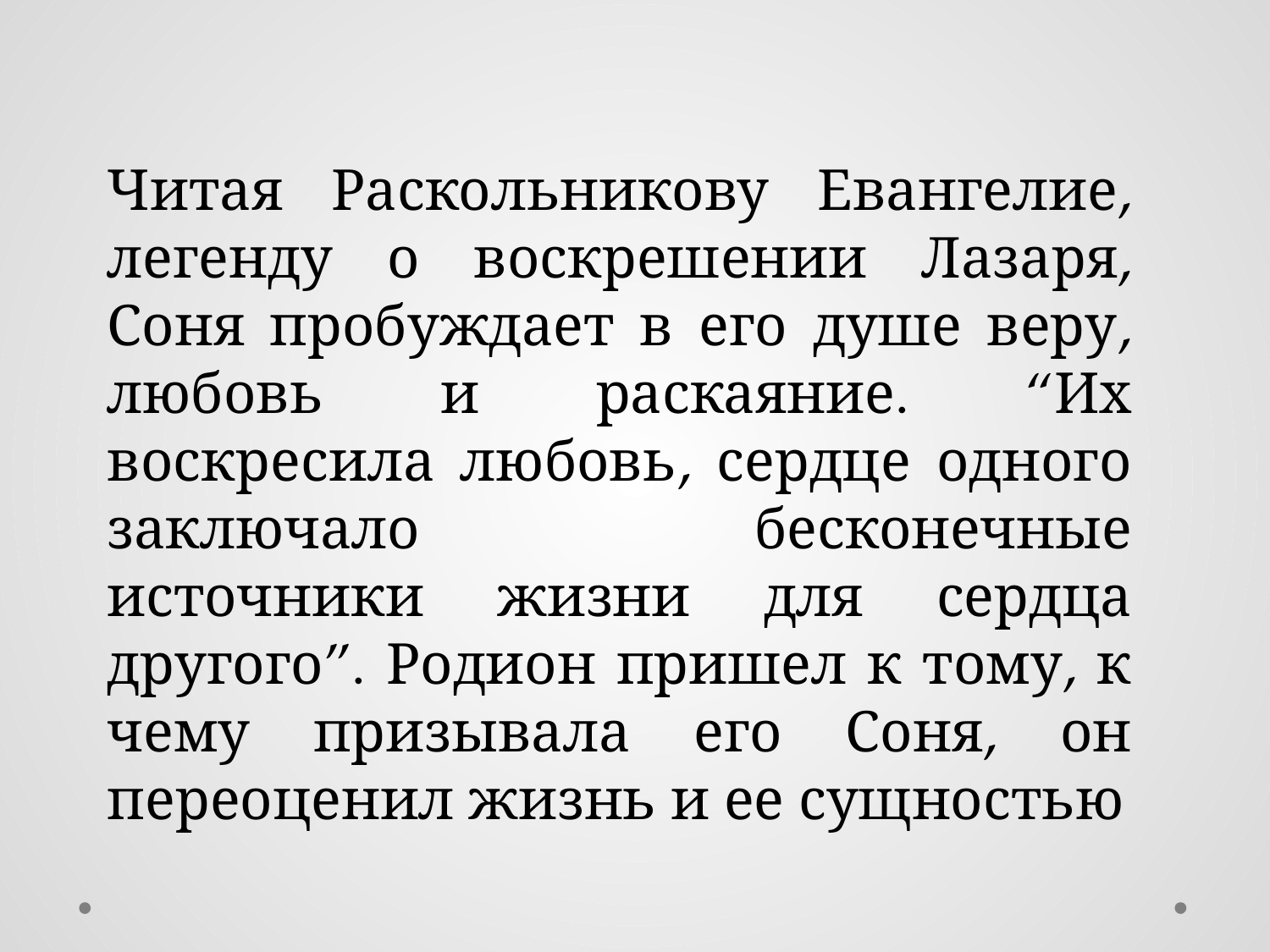

Читая Раскольникову Евангелие, легенду о воскрешении Лазаря, Соня пробуждает в его душе веру, любовь и раскаяние. “Их воскресила любовь, сердце одного заключало бесконечные источники жизни для сердца другого”. Родион пришел к тому, к чему призывала его Соня, он переоценил жизнь и ее сущностью